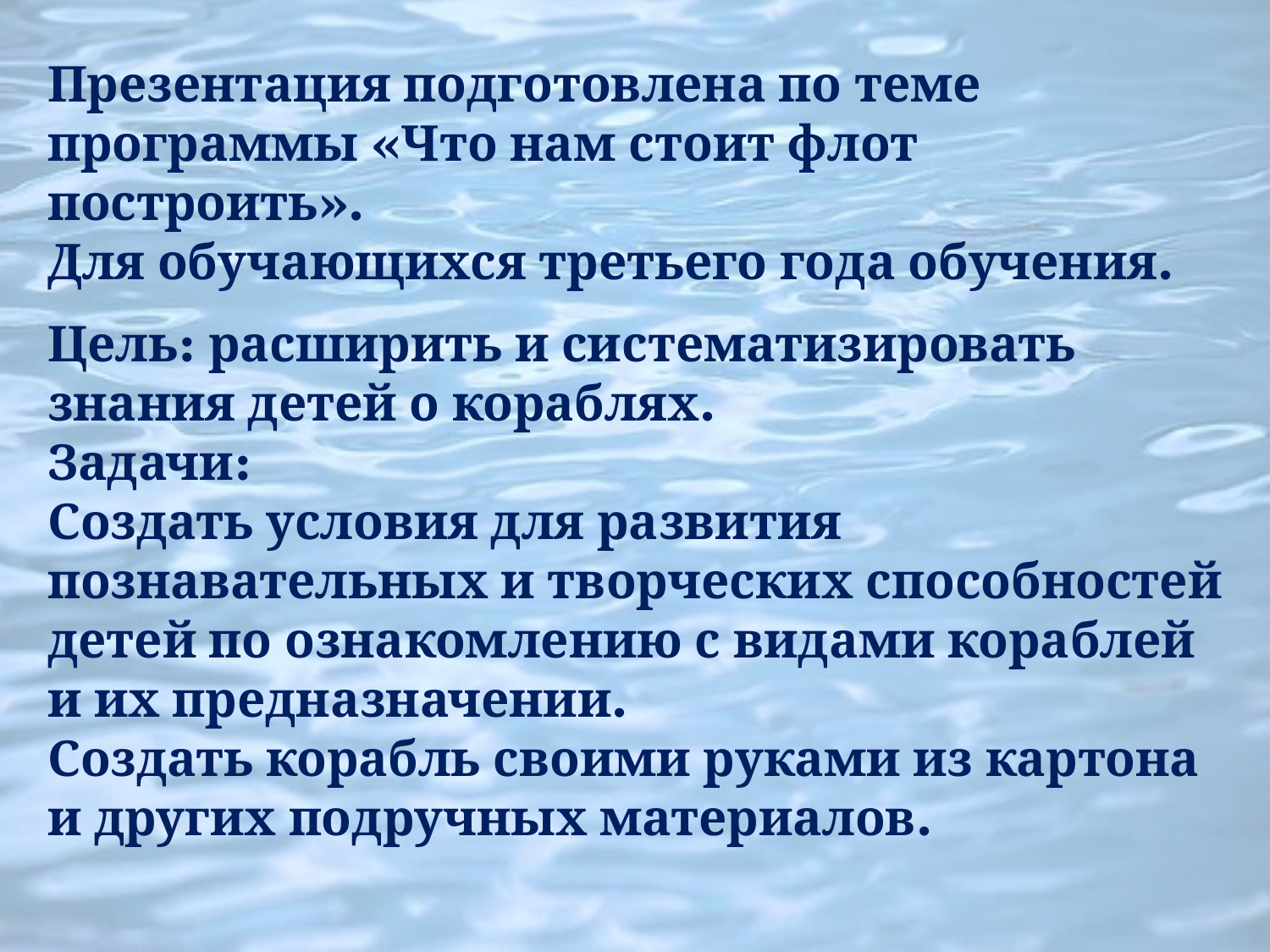

Презентация подготовлена по теме программы «Что нам стоит флот построить».
Для обучающихся третьего года обучения.
Цель: расширить и систематизировать знания детей о кораблях.
Задачи:
Создать условия для развития познавательных и творческих способностей детей по ознакомлению с видами кораблей и их предназначении.
Создать корабль своими руками из картона и других подручных материалов.